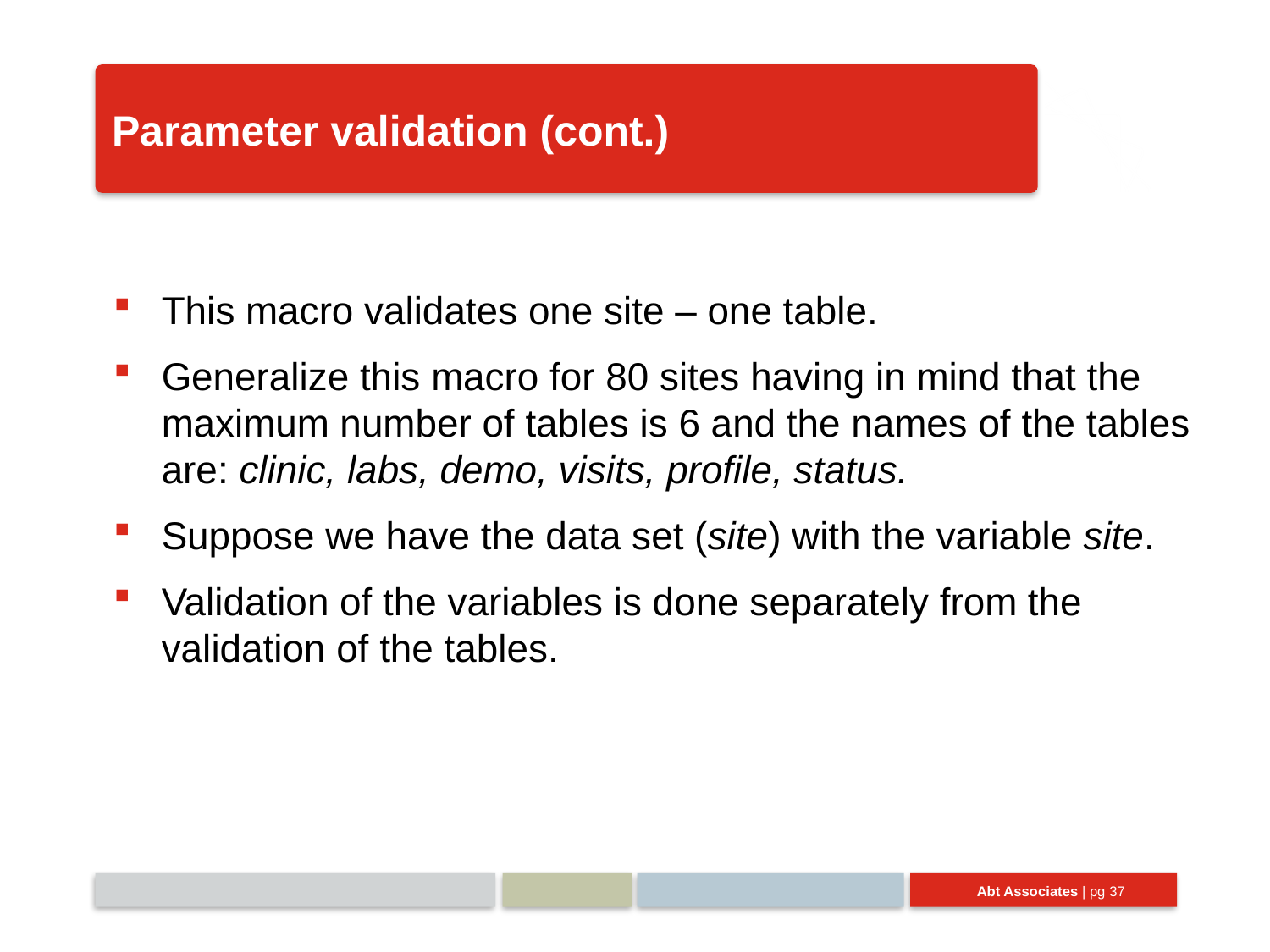

# Parameter validation (cont.)

This macro validates one site – one table.
Generalize this macro for 80 sites having in mind that the maximum number of tables is 6 and the names of the tables are: clinic, labs, demo, visits, profile, status.
Suppose we have the data set (site) with the variable site.
Validation of the variables is done separately from the validation of the tables.